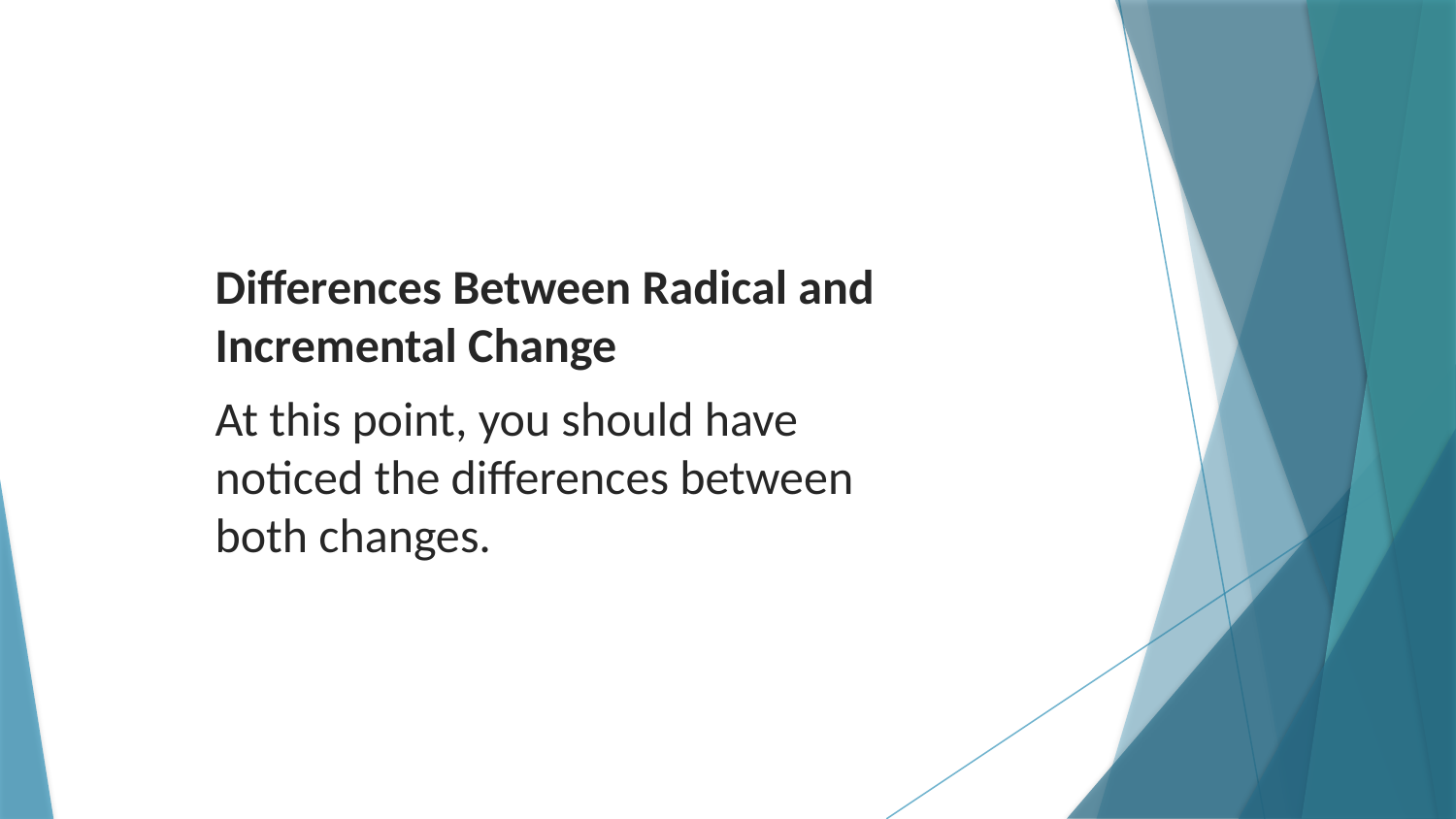

Differences Between Radical and Incremental Change
At this point, you should have noticed the differences between both changes.